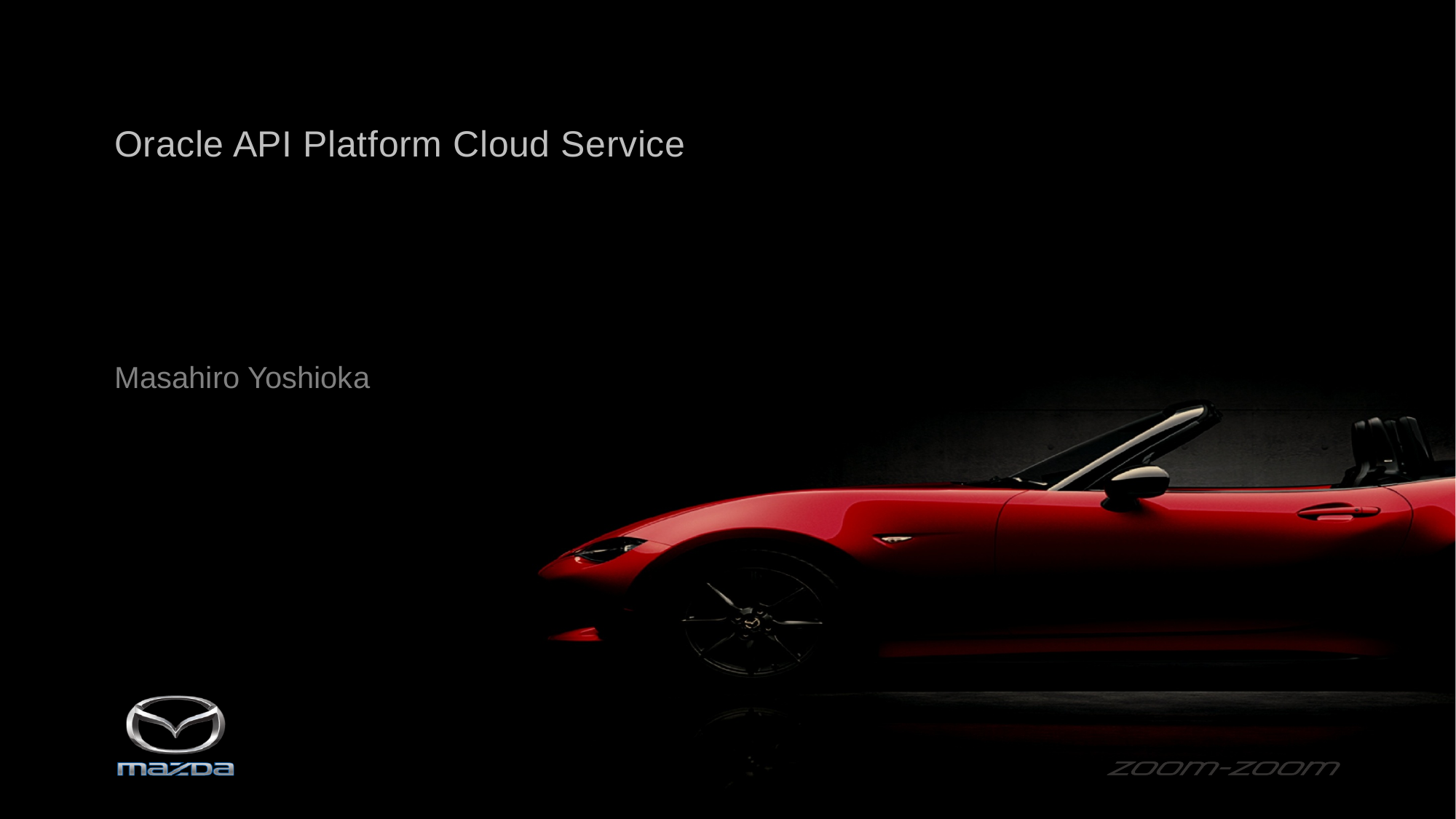

Oracle API Platform Cloud Service

Masahiro Yoshioka